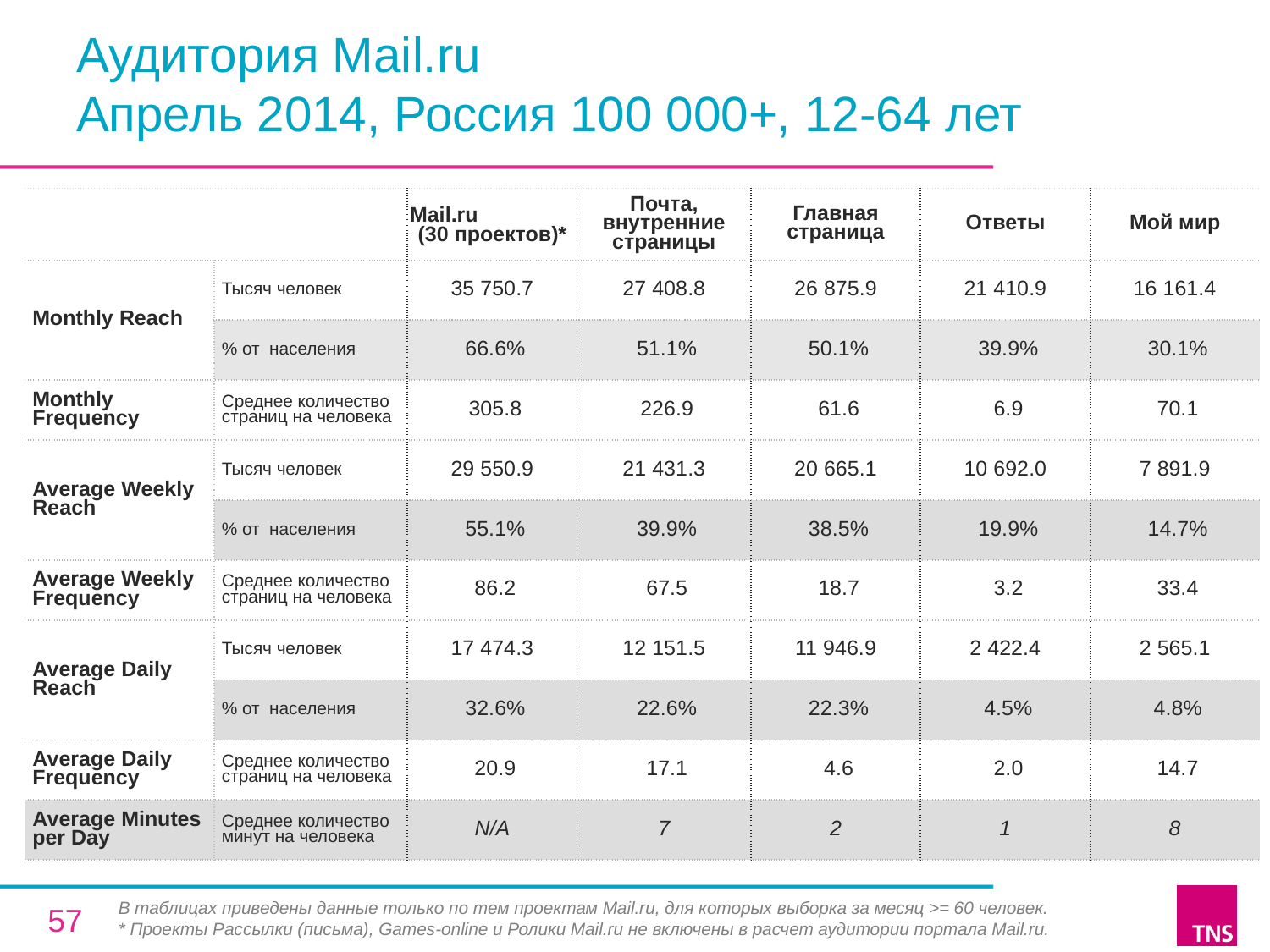

# Аудитория Mail.ru Апрель 2014, Россия 100 000+, 12-64 лет
|  |  | Mail.ru (30 проектов)\* | Почта, внутренние страницы | Главная страница | Ответы | Мой мир |
| --- | --- | --- | --- | --- | --- | --- |
| Monthly Reach | Тысяч человек | 35 750.7 | 27 408.8 | 26 875.9 | 21 410.9 | 16 161.4 |
|  | % от населения | 66.6% | 51.1% | 50.1% | 39.9% | 30.1% |
| Monthly Frequency | Среднее количество страниц на человека | 305.8 | 226.9 | 61.6 | 6.9 | 70.1 |
| Average Weekly Reach | Тысяч человек | 29 550.9 | 21 431.3 | 20 665.1 | 10 692.0 | 7 891.9 |
|  | % от населения | 55.1% | 39.9% | 38.5% | 19.9% | 14.7% |
| Average Weekly Frequency | Среднее количество страниц на человека | 86.2 | 67.5 | 18.7 | 3.2 | 33.4 |
| Average Daily Reach | Тысяч человек | 17 474.3 | 12 151.5 | 11 946.9 | 2 422.4 | 2 565.1 |
|  | % от населения | 32.6% | 22.6% | 22.3% | 4.5% | 4.8% |
| Average Daily Frequency | Среднее количество страниц на человека | 20.9 | 17.1 | 4.6 | 2.0 | 14.7 |
| Average Minutes per Day | Среднее количество минут на человека | N/A | 7 | 2 | 1 | 8 |
В таблицах приведены данные только по тем проектам Mail.ru, для которых выборка за месяц >= 60 человек.
* Проекты Рассылки (письма), Games-online и Ролики Mail.ru не включены в расчет аудитории портала Mail.ru.
57